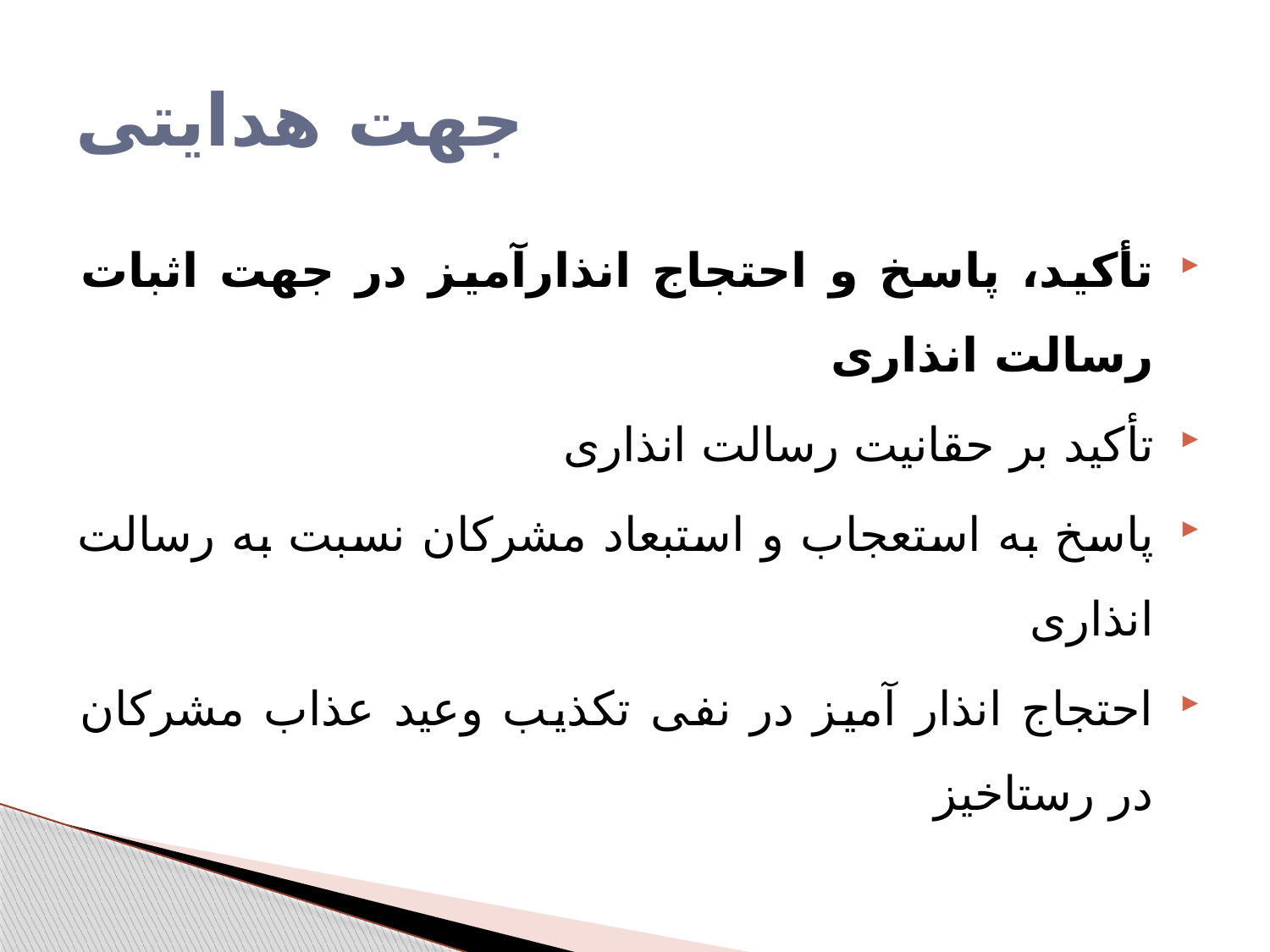

# جهت هدایتی
تأکید، پاسخ و احتجاج انذارآمیز در جهت اثبات رسالت انذاری
تأکید بر حقانیت رسالت انذاری
پاسخ به استعجاب و استبعاد مشرکان نسبت به رسالت انذاری
احتجاج انذار آمیز در نفی تکذیب وعید عذاب مشرکان در رستاخیز